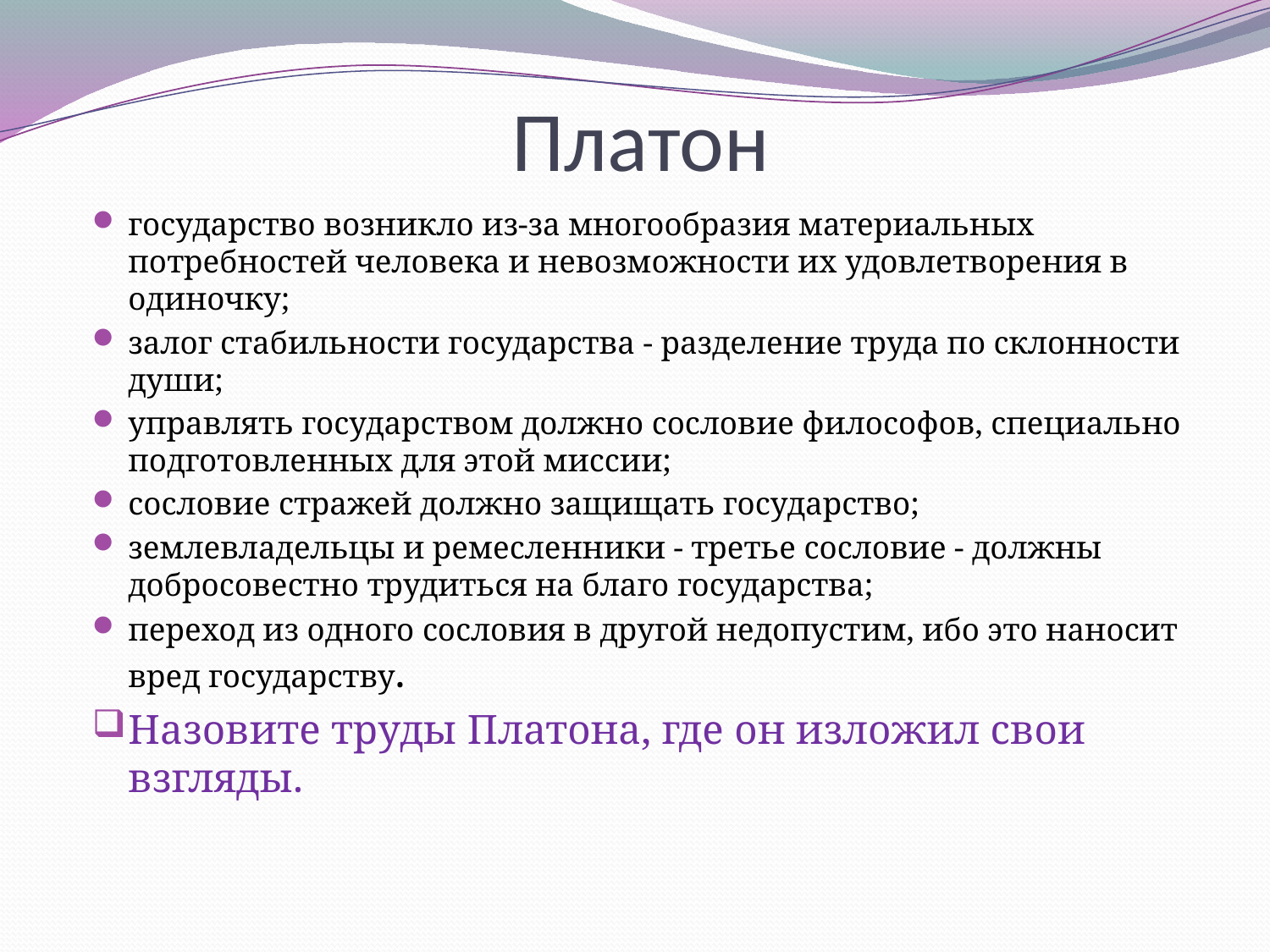

# Платон
государство возникло из-за многообразия материальных потребностей человека и невозможности их удовлетворения в одиночку;
залог стабильности государства - разделение труда по склонности души;
управлять государством должно сословие философов, специально подготовленных для этой миссии;
сословие стражей должно защищать государство;
землевладельцы и ремесленники - третье сословие - должны добросовестно трудиться на благо государства;
переход из одного сословия в другой недопустим, ибо это наносит вред государству.
Назовите труды Платона, где он изложил свои взгляды.